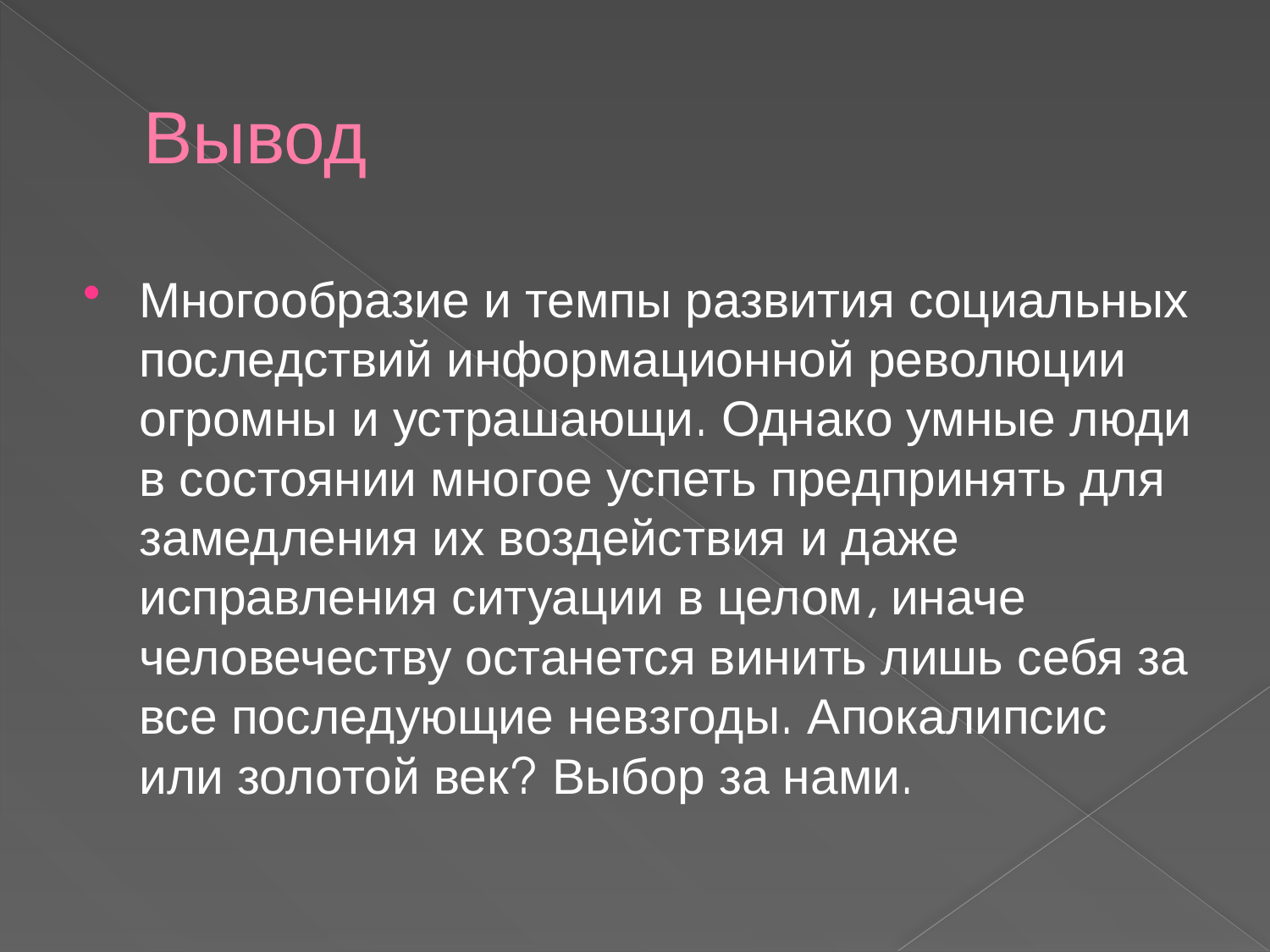

# Вывод
Многообразие и темпы развития социальных последствий информационной революции огромны и устрашающи. Однако умные люди в состоянии многое успеть предпринять для замедления их воздействия и даже исправления ситуации в целом, иначе человечеству останется винить лишь себя за все последующие невзгоды. Апокалипсис или золотой век? Выбор за нами.